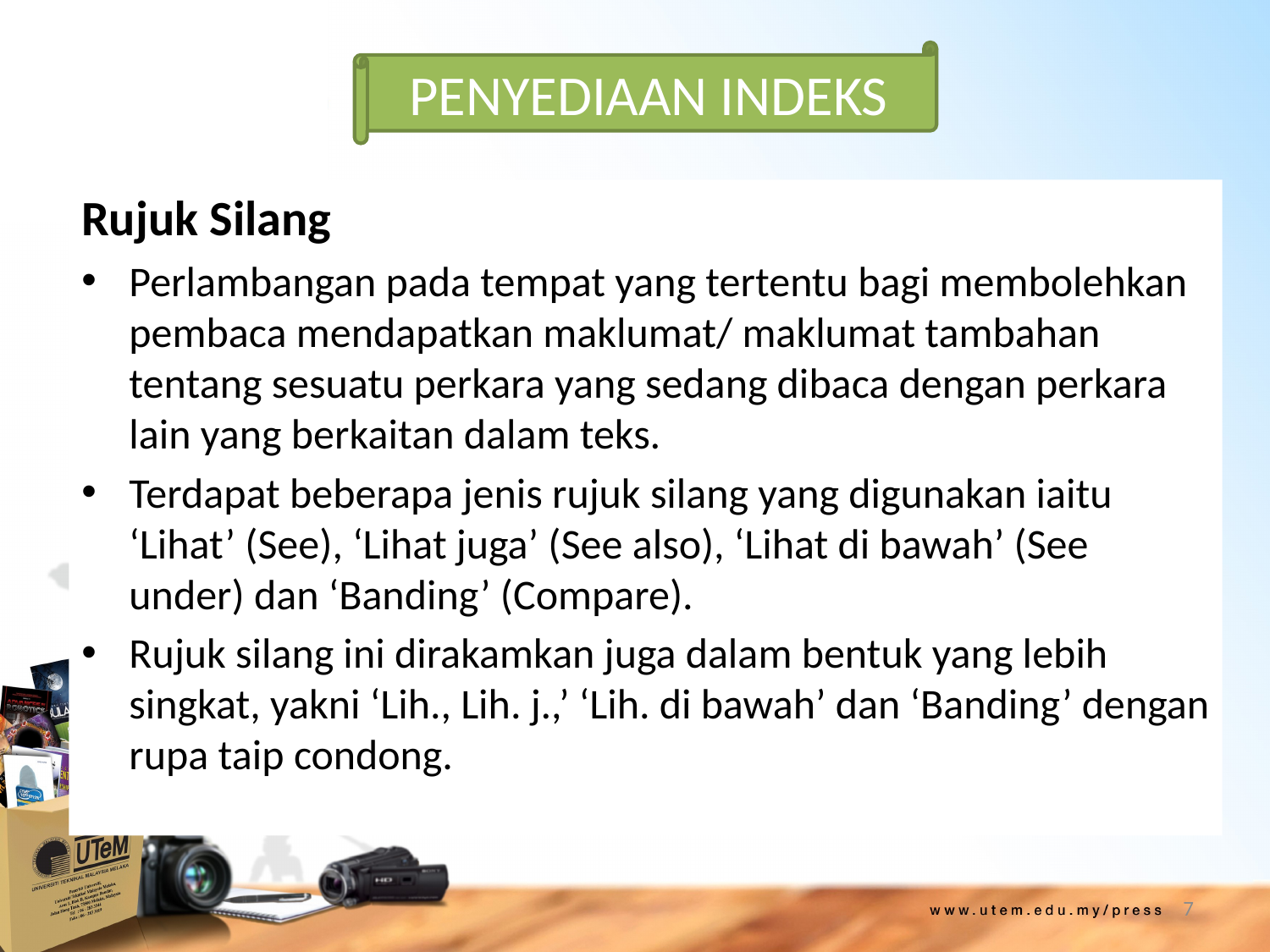

PENYEDIAAN INDEKS
Rujuk Silang
Perlambangan pada tempat yang tertentu bagi membolehkan pembaca mendapatkan maklumat/ maklumat tambahan tentang sesuatu perkara yang sedang dibaca dengan perkara lain yang berkaitan dalam teks.
Terdapat beberapa jenis rujuk silang yang digunakan iaitu ‘Lihat’ (See), ‘Lihat juga’ (See also), ‘Lihat di bawah’ (See under) dan ‘Banding’ (Compare).
Rujuk silang ini dirakamkan juga dalam bentuk yang lebih singkat, yakni ‘Lih., Lih. j.,’ ‘Lih. di bawah’ dan ‘Banding’ dengan rupa taip condong.
7